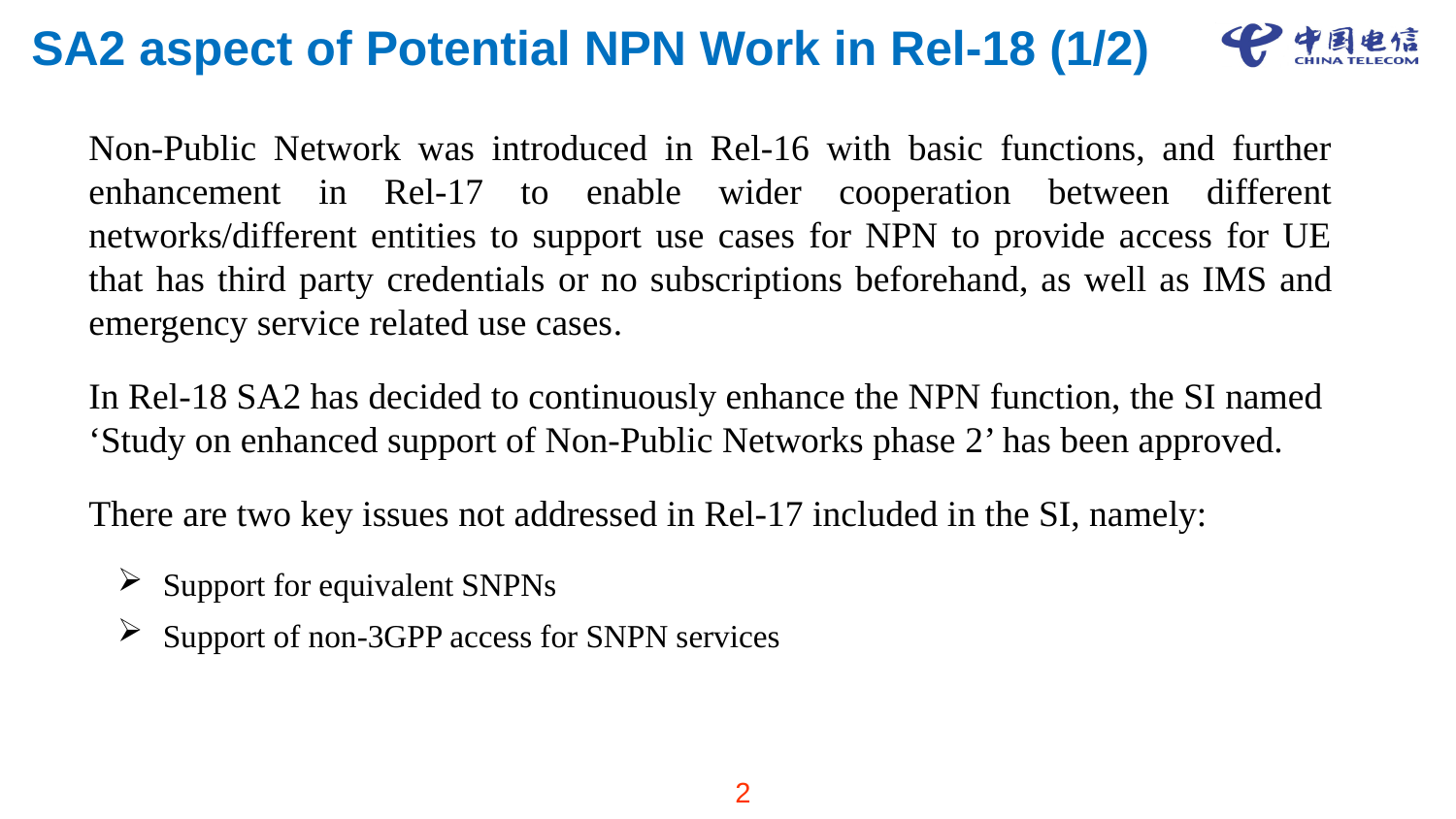

# SA2 aspect of Potential NPN Work in Rel-18 (1/2)
Non-Public Network was introduced in Rel-16 with basic functions, and further enhancement in Rel-17 to enable wider cooperation between different networks/different entities to support use cases for NPN to provide access for UE that has third party credentials or no subscriptions beforehand, as well as IMS and emergency service related use cases.
In Rel-18 SA2 has decided to continuously enhance the NPN function, the SI named ‘Study on enhanced support of Non-Public Networks phase 2’ has been approved.
There are two key issues not addressed in Rel-17 included in the SI, namely:
Support for equivalent SNPNs
Support of non-3GPP access for SNPN services
2